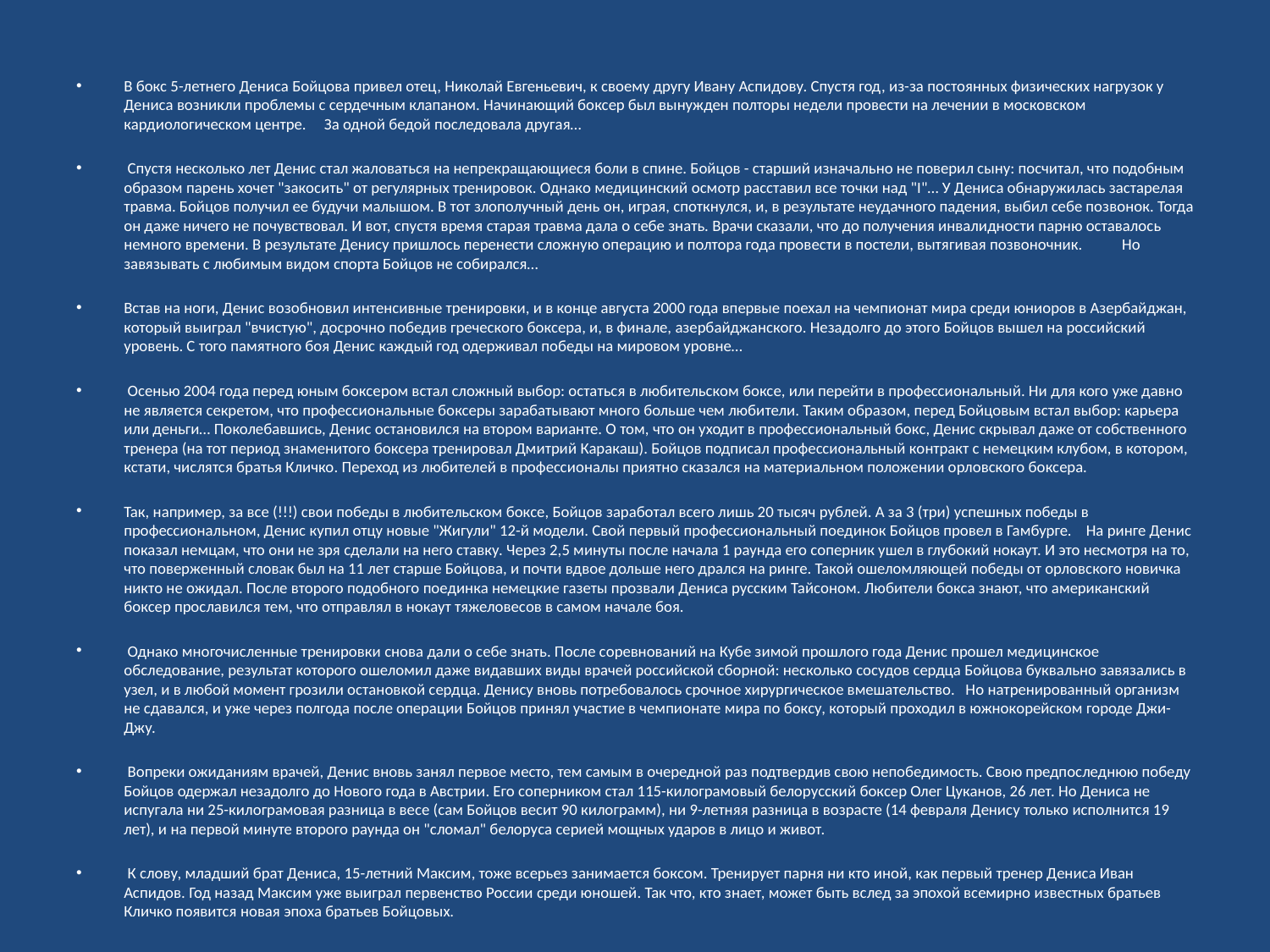

В бокс 5-летнего Дениса Бойцова привел отец, Николай Евгеньевич, к своему другу Ивану Аспидову. Спустя год, из-за постоянных физических нагрузок у Дениса возникли проблемы с сердечным клапаном. Начинающий боксер был вынужден полторы недели провести на лечении в московском кардиологическом центре.     За одной бедой последовала другая…

 Спустя несколько лет Денис стал жаловаться на непрекращающиеся боли в спине. Бойцов - старший изначально не поверил сыну: посчитал, что подобным образом парень хочет "закосить" от регулярных тренировок. Однако медицинский осмотр расставил все точки над "I"… У Дениса обнаружилась застарелая травма. Бойцов получил ее будучи малышом. В тот злополучный день он, играя, споткнулся, и, в результате неудачного падения, выбил себе позвонок. Тогда он даже ничего не почувствовал. И вот, спустя время старая травма дала о себе знать. Врачи сказали, что до получения инвалидности парню оставалось немного времени. В результате Денису пришлось перенести сложную операцию и полтора года провести в постели, вытягивая позвоночник.           Но завязывать с любимым видом спорта Бойцов не собирался…

Встав на ноги, Денис возобновил интенсивные тренировки, и в конце августа 2000 года впервые поехал на чемпионат мира среди юниоров в Азербайджан, который выиграл "вчистую", досрочно победив греческого боксера, и, в финале, азербайджанского. Незадолго до этого Бойцов вышел на российский уровень. С того памятного боя Денис каждый год одерживал победы на мировом уровне…

 Осенью 2004 года перед юным боксером встал сложный выбор: остаться в любительском боксе, или перейти в профессиональный. Ни для кого уже давно не является секретом, что профессиональные боксеры зарабатывают много больше чем любители. Таким образом, перед Бойцовым встал выбор: карьера или деньги… Поколебавшись, Денис остановился на втором варианте. О том, что он уходит в профессиональный бокс, Денис скрывал даже от собственного тренера (на тот период знаменитого боксера тренировал Дмитрий Каракаш). Бойцов подписал профессиональный контракт с немецким клубом, в котором, кстати, числятся братья Кличко. Переход из любителей в профессионалы приятно сказался на материальном положении орловского боксера.

Так, например, за все (!!!) свои победы в любительском боксе, Бойцов заработал всего лишь 20 тысяч рублей. А за 3 (три) успешных победы в профессиональном, Денис купил отцу новые "Жигули" 12-й модели. Свой первый профессиональный поединок Бойцов провел в Гамбурге.    На ринге Денис показал немцам, что они не зря сделали на него ставку. Через 2,5 минуты после начала 1 раунда его соперник ушел в глубокий нокаут. И это несмотря на то, что поверженный словак был на 11 лет старше Бойцова, и почти вдвое дольше него дрался на ринге. Такой ошеломляющей победы от орловского новичка никто не ожидал. После второго подобного поединка немецкие газеты прозвали Дениса русским Тайсоном. Любители бокса знают, что американский боксер прославился тем, что отправлял в нокаут тяжеловесов в самом начале боя.

 Однако многочисленные тренировки снова дали о себе знать. После соревнований на Кубе зимой прошлого года Денис прошел медицинское обследование, результат которого ошеломил даже видавших виды врачей российской сборной: несколько сосудов сердца Бойцова буквально завязались в узел, и в любой момент грозили остановкой сердца. Денису вновь потребовалось срочное хирургическое вмешательство.   Но натренированный организм не сдавался, и уже через полгода после операции Бойцов принял участие в чемпионате мира по боксу, который проходил в южнокорейском городе Джи-Джу.

 Вопреки ожиданиям врачей, Денис вновь занял первое место, тем самым в очередной раз подтвердив свою непобедимость. Свою предпоследнюю победу Бойцов одержал незадолго до Нового года в Австрии. Его соперником стал 115-килограмовый белорусский боксер Олег Цуканов, 26 лет. Но Дениса не испугала ни 25-килограмовая разница в весе (сам Бойцов весит 90 килограмм), ни 9-летняя разница в возрасте (14 февраля Денису только исполнится 19 лет), и на первой минуте второго раунда он "сломал" белоруса серией мощных ударов в лицо и живот.

 К слову, младший брат Дениса, 15-летний Максим, тоже всерьез занимается боксом. Тренирует парня ни кто иной, как первый тренер Дениса Иван Аспидов. Год назад Максим уже выиграл первенство России среди юношей. Так что, кто знает, может быть вслед за эпохой всемирно известных братьев Кличко появится новая эпоха братьев Бойцовых.